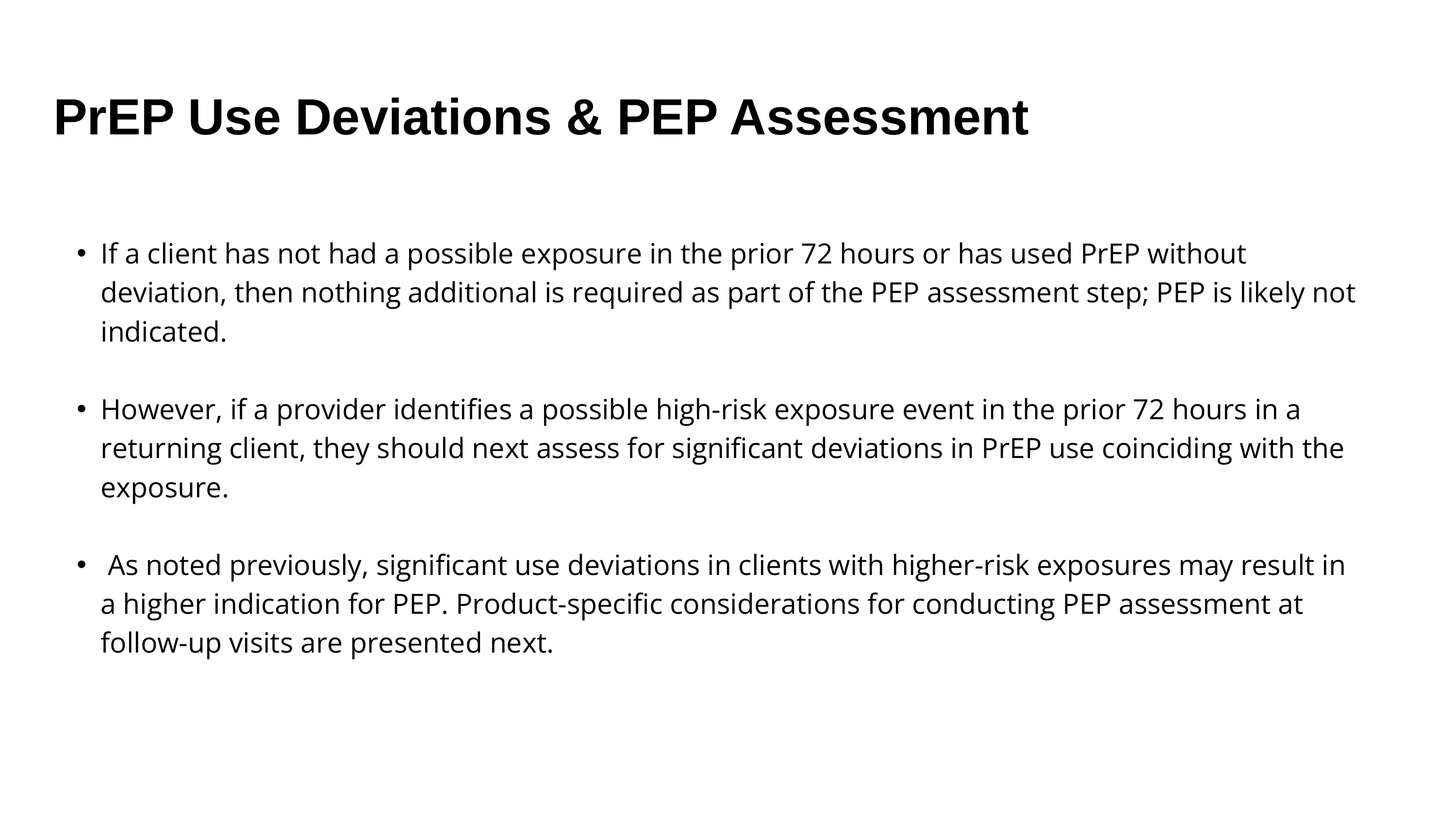

PrEP Use Deviations & PEP Assessment
If a client has not had a possible exposure in the prior 72 hours or has used PrEP without deviation, then nothing additional is required as part of the PEP assessment step; PEP is likely not indicated.

However, if a provider identifies a possible high-risk exposure event in the prior 72 hours in a returning client, they should next assess for significant deviations in PrEP use coinciding with the exposure.

 As noted previously, significant use deviations in clients with higher-risk exposures may result in a higher indication for PEP. Product-specific considerations for conducting PEP assessment at follow-up visits are presented next.